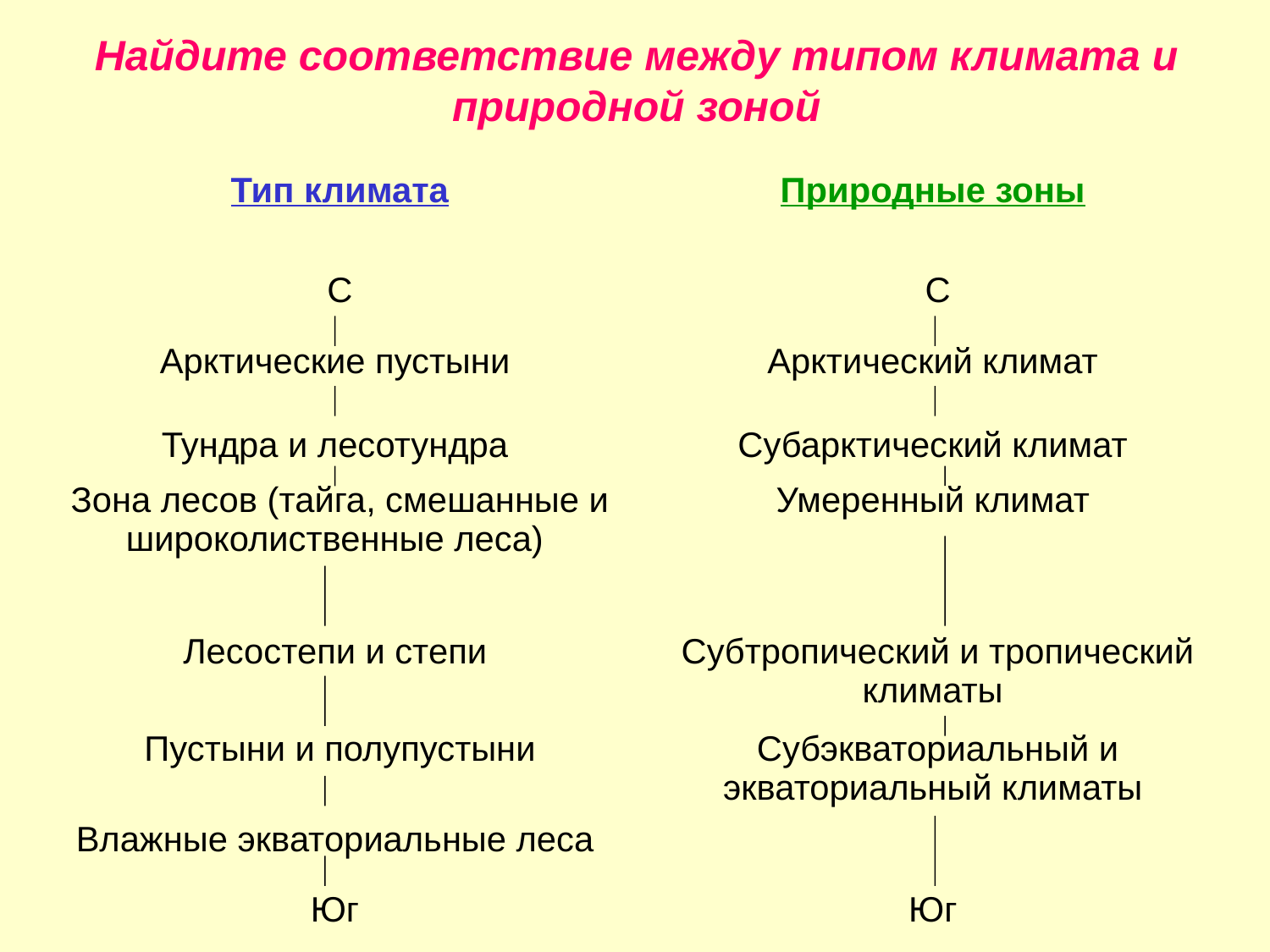

# Найдите соответствие между типом климата и природной зоной
| Тип климата | Природные зоны |
| --- | --- |
| С | С |
| Арктические пустыни | Арктический климат |
| Тундра и лесотундра | Субарктический климат |
| Зона лесов (тайга, смешанные и широколиственные леса) | Умеренный климат |
| Лесостепи и степи | Субтропический и тропический климаты |
| Пустыни и полупустыни | Субэкваториальный и экваториальный климаты |
| Влажные экваториальные леса |  |
| Юг | Юг |